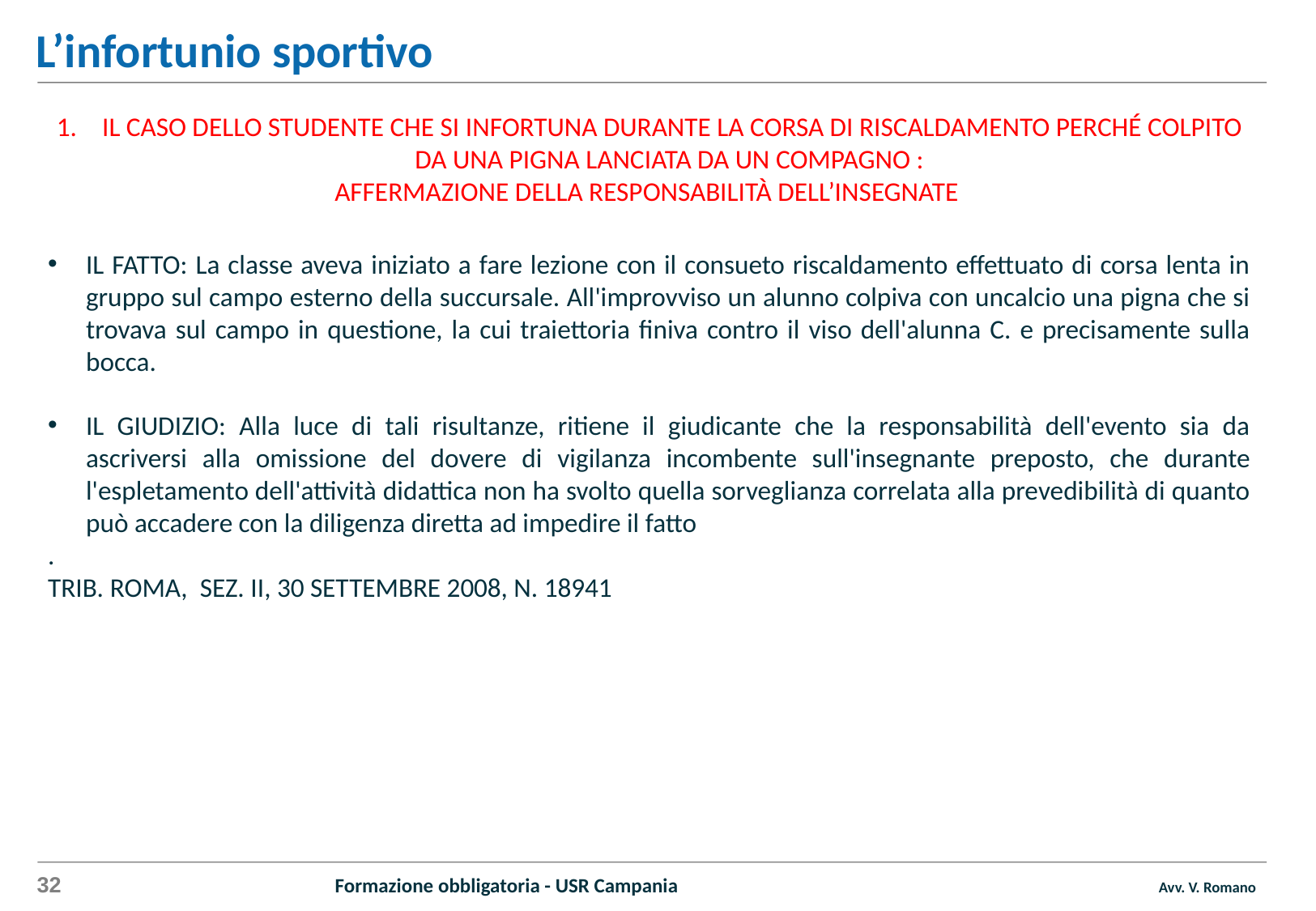

L’infortunio sportivo
IL CASO DELLO STUDENTE CHE SI INFORTUNA DURANTE LA CORSA DI RISCALDAMENTO PERCHÉ COLPITO DA UNA PIGNA LANCIATA DA UN COMPAGNO :
AFFERMAZIONE DELLA RESPONSABILITÀ DELL’INSEGNATE

IL FATTO: La classe aveva iniziato a fare lezione con il consueto riscaldamento effettuato di corsa lenta in gruppo sul campo esterno della succursale. All'improvviso un alunno colpiva con uncalcio una pigna che si trovava sul campo in questione, la cui traiettoria finiva contro il viso dell'alunna C. e precisamente sulla bocca.

IL GIUDIZIO: Alla luce di tali risultanze, ritiene il giudicante che la responsabilità dell'evento sia da ascriversi alla omissione del dovere di vigilanza incombente sull'insegnante preposto, che durante l'espletamento dell'attività didattica non ha svolto quella sorveglianza correlata alla prevedibilità di quanto può accadere con la diligenza diretta ad impedire il fatto
.
TRIB. ROMA,  SEZ. II, 30 SETTEMBRE 2008, N. 18941